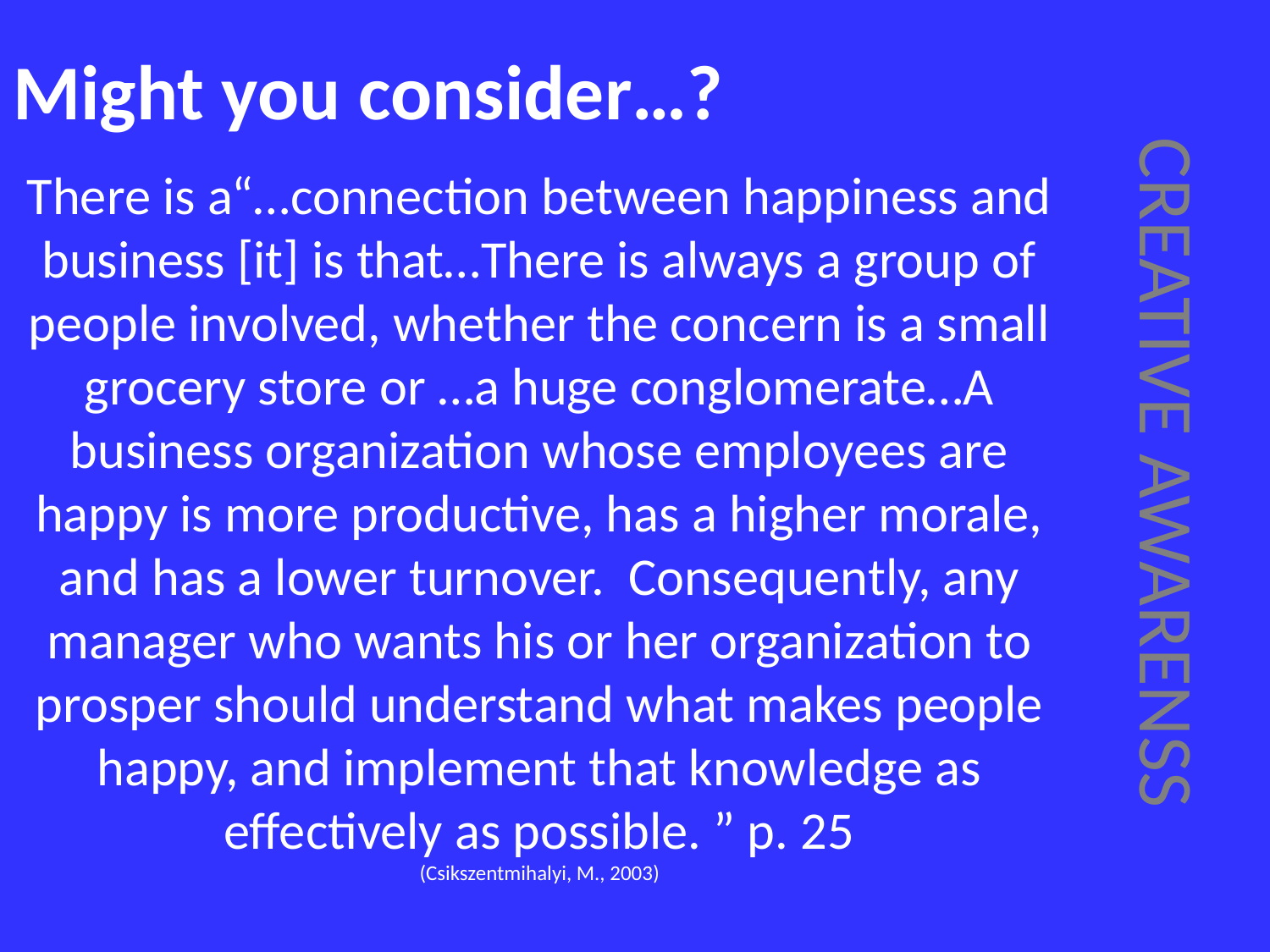

# Might you consider…?
There is a“…connection between happiness and business [it] is that…There is always a group of people involved, whether the concern is a small grocery store or …a huge conglomerate…A business organization whose employees are happy is more productive, has a higher morale, and has a lower turnover.  Consequently, any manager who wants his or her organization to prosper should understand what makes people happy, and implement that knowledge as effectively as possible. ” p. 25
(Csikszentmihalyi, M., 2003)
CREATIVE AWARENSS